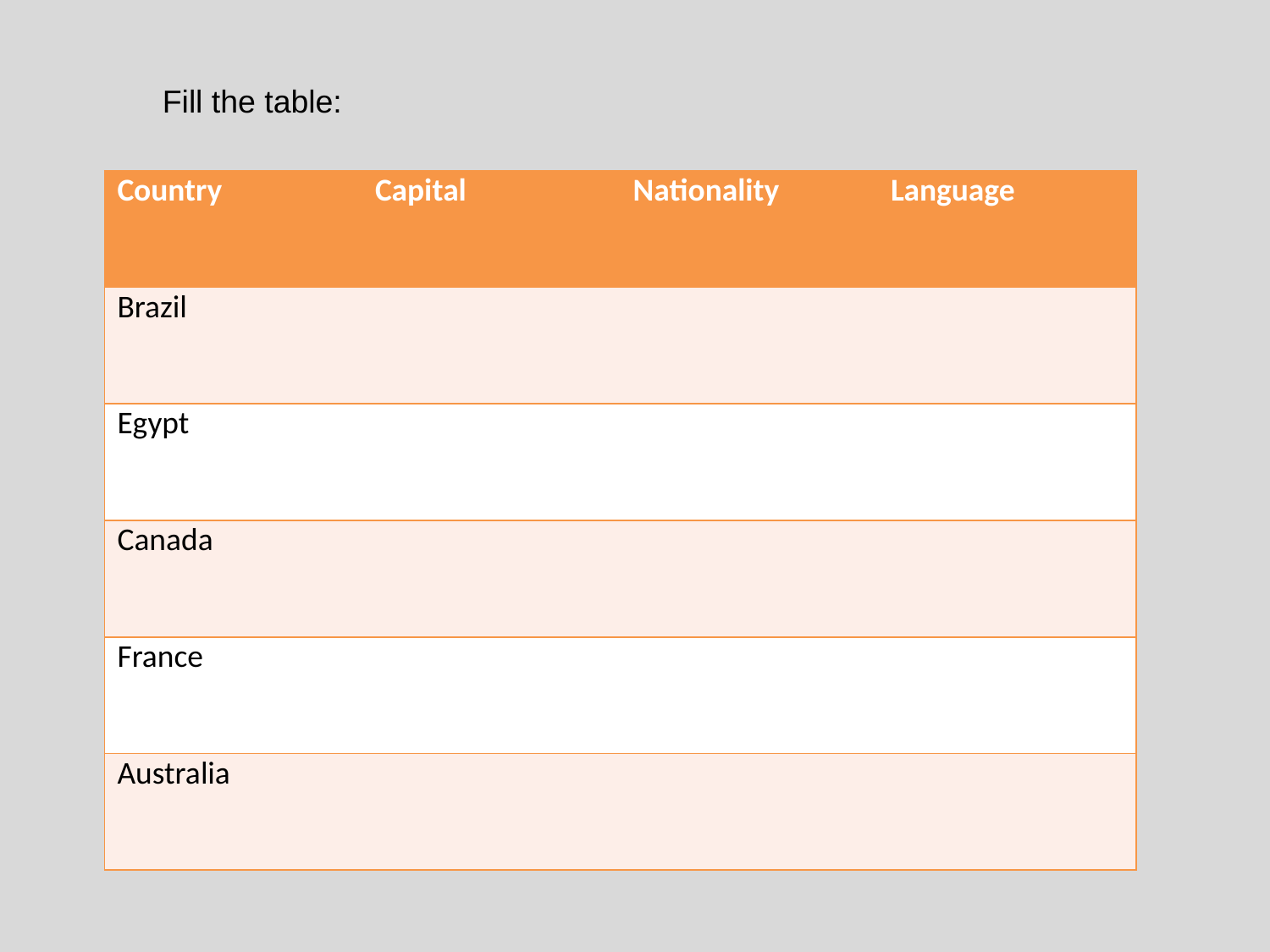

Fill the table:
| Country | Capital | Nationality | Language |
| --- | --- | --- | --- |
| Brazil |  |  |  |
| Egypt |  |  |  |
| Canada |  |  |  |
| France |  |  |  |
| Australia |  |  |  |